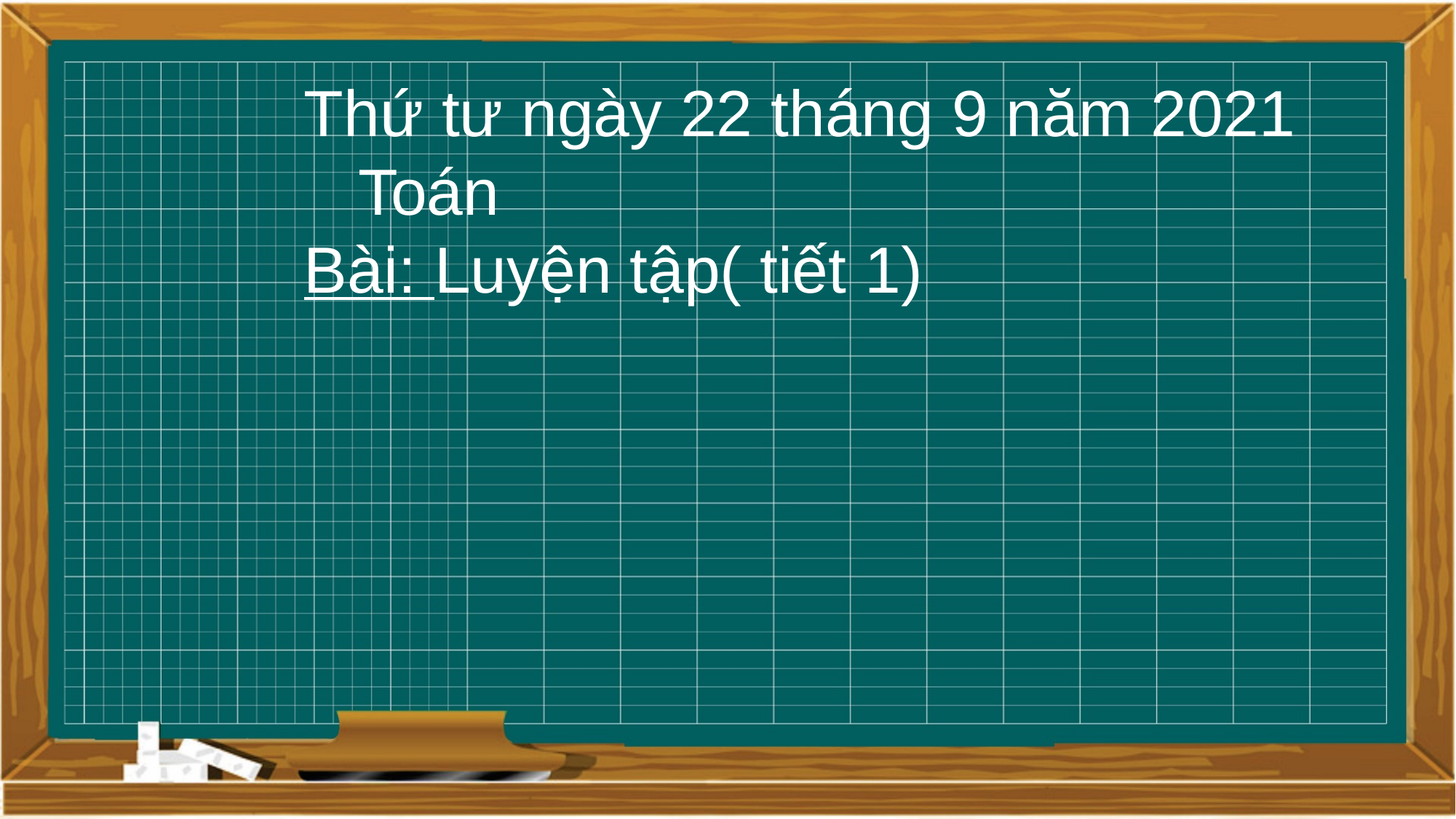

Thứ tư ngày 22 tháng 9 năm 2021
   Toán
Bài: Luyện tập( tiết 1)